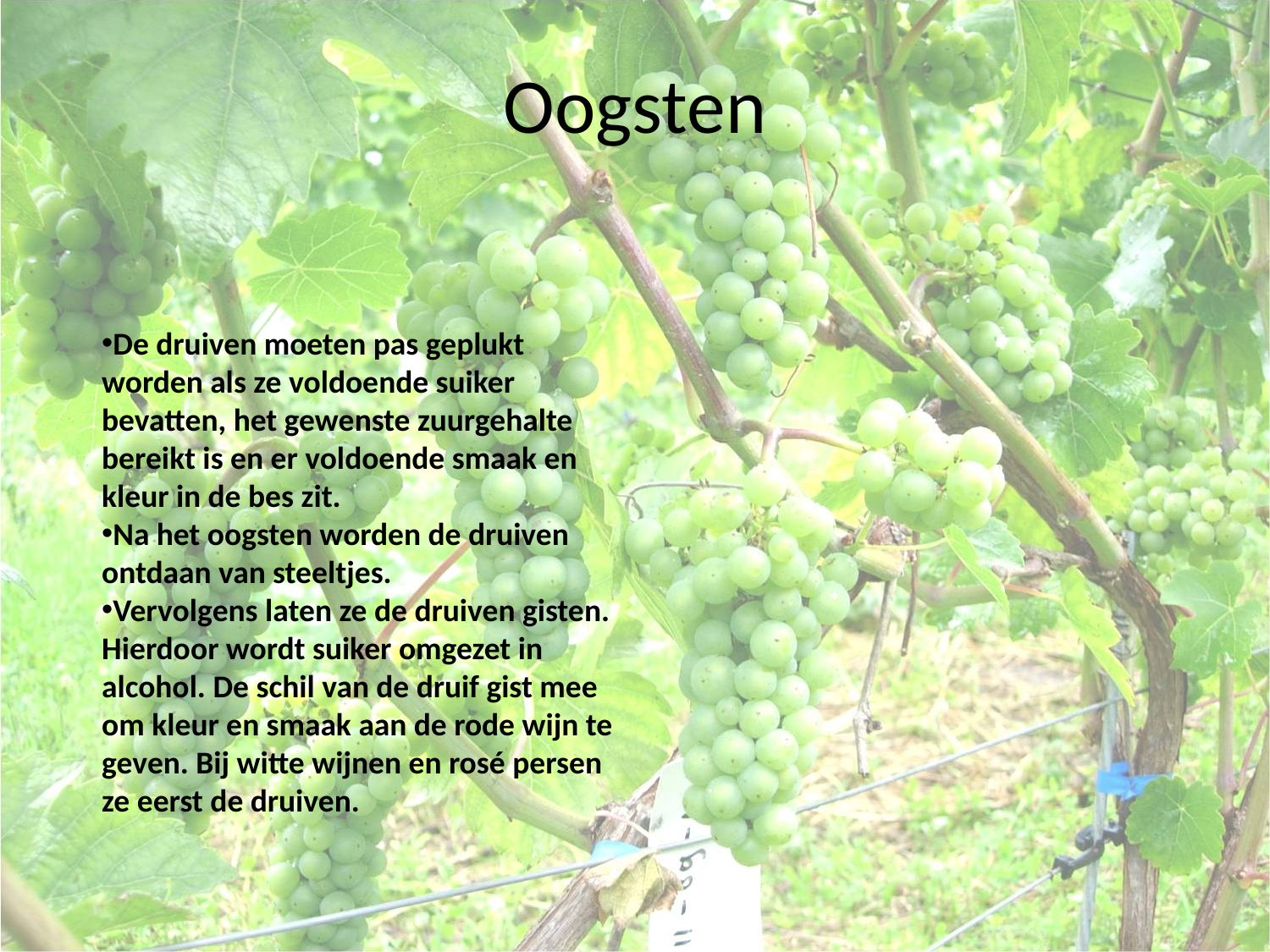

# Oogsten
De druiven moeten pas geplukt worden als ze voldoende suiker bevatten, het gewenste zuurgehalte bereikt is en er voldoende smaak en kleur in de bes zit.
Na het oogsten worden de druiven ontdaan van steeltjes.
Vervolgens laten ze de druiven gisten. Hierdoor wordt suiker omgezet in alcohol. De schil van de druif gist mee om kleur en smaak aan de rode wijn te geven. Bij witte wijnen en rosé persen ze eerst de druiven.